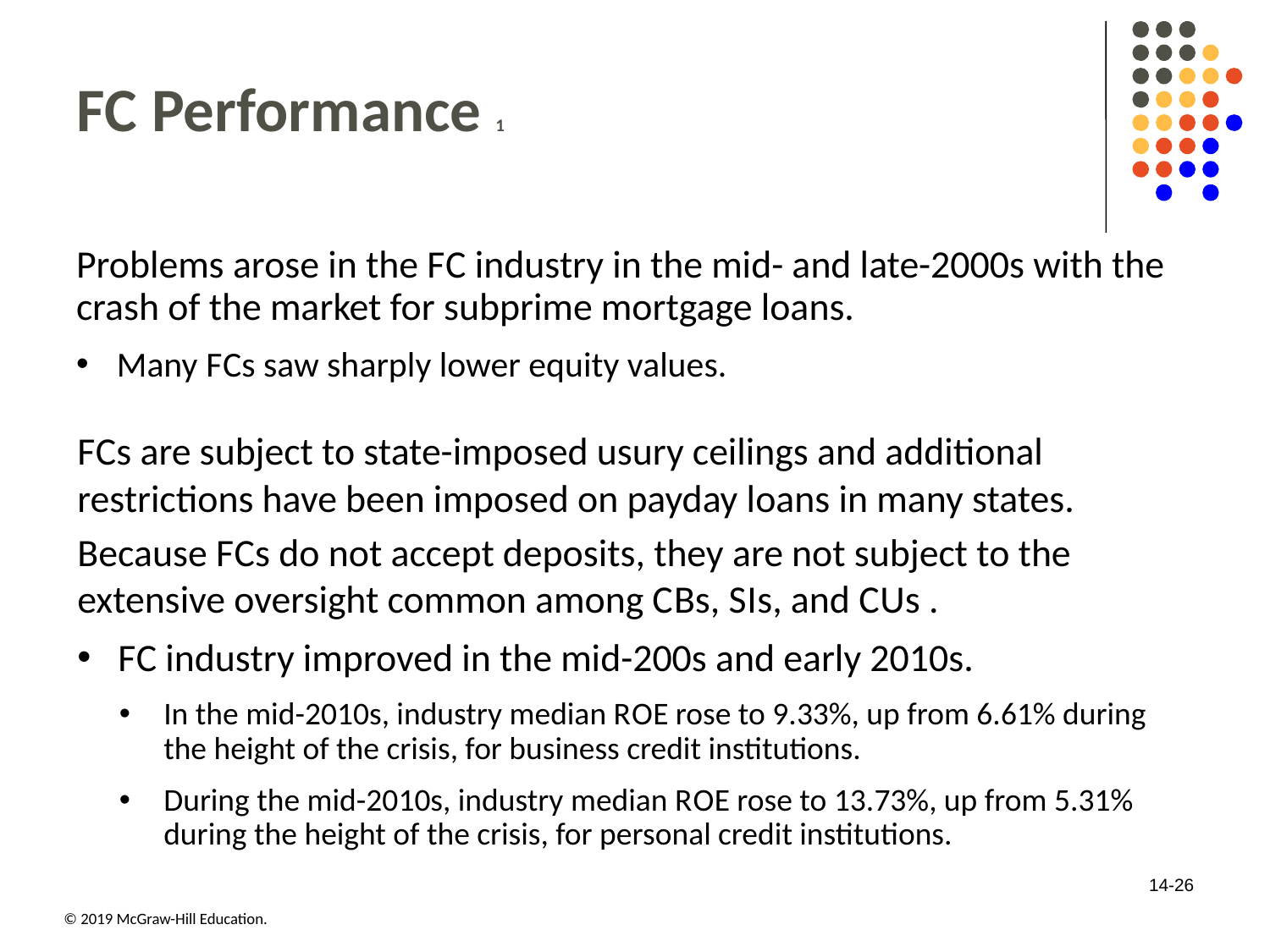

# F C Performance 1
Problems arose in the F C industry in the mid- and late-2000s with the crash of the market for subprime mortgage loans.
Many F Cs saw sharply lower equity values.
F Cs are subject to state-imposed usury ceilings and additional restrictions have been imposed on payday loans in many states.
Because F Cs do not accept deposits, they are not subject to the extensive oversight common among C Bs, S I s, and C U s .
F C industry improved in the mid-200s and early 2010s.
In the mid-2010s, industry median R O E rose to 9.33%, up from 6.61% during the height of the crisis, for business credit institutions.
During the mid-2010s, industry median R O E rose to 13.73%, up from 5.31% during the height of the crisis, for personal credit institutions.
14-26